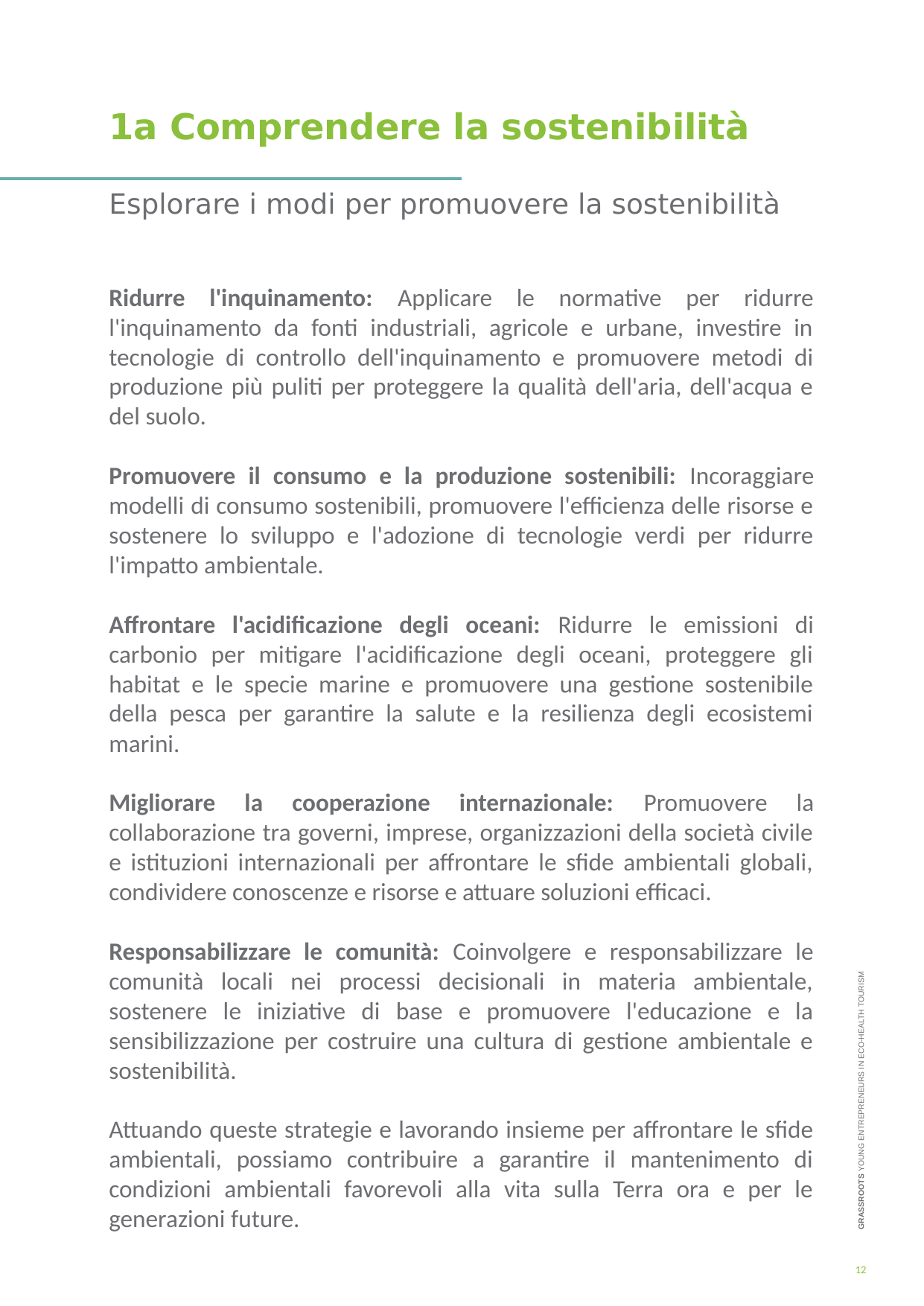

1a Comprendere la sostenibilità
Esplorare i modi per promuovere la sostenibilità
Ridurre l'inquinamento: Applicare le normative per ridurre l'inquinamento da fonti industriali, agricole e urbane, investire in tecnologie di controllo dell'inquinamento e promuovere metodi di produzione più puliti per proteggere la qualità dell'aria, dell'acqua e del suolo.

Promuovere il consumo e la produzione sostenibili: Incoraggiare modelli di consumo sostenibili, promuovere l'efficienza delle risorse e sostenere lo sviluppo e l'adozione di tecnologie verdi per ridurre l'impatto ambientale.

Affrontare l'acidificazione degli oceani: Ridurre le emissioni di carbonio per mitigare l'acidificazione degli oceani, proteggere gli habitat e le specie marine e promuovere una gestione sostenibile della pesca per garantire la salute e la resilienza degli ecosistemi marini.

Migliorare la cooperazione internazionale: Promuovere la collaborazione tra governi, imprese, organizzazioni della società civile e istituzioni internazionali per affrontare le sfide ambientali globali, condividere conoscenze e risorse e attuare soluzioni efficaci.

Responsabilizzare le comunità: Coinvolgere e responsabilizzare le comunità locali nei processi decisionali in materia ambientale, sostenere le iniziative di base e promuovere l'educazione e la sensibilizzazione per costruire una cultura di gestione ambientale e sostenibilità.

Attuando queste strategie e lavorando insieme per affrontare le sfide ambientali, possiamo contribuire a garantire il mantenimento di condizioni ambientali favorevoli alla vita sulla Terra ora e per le generazioni future.

12